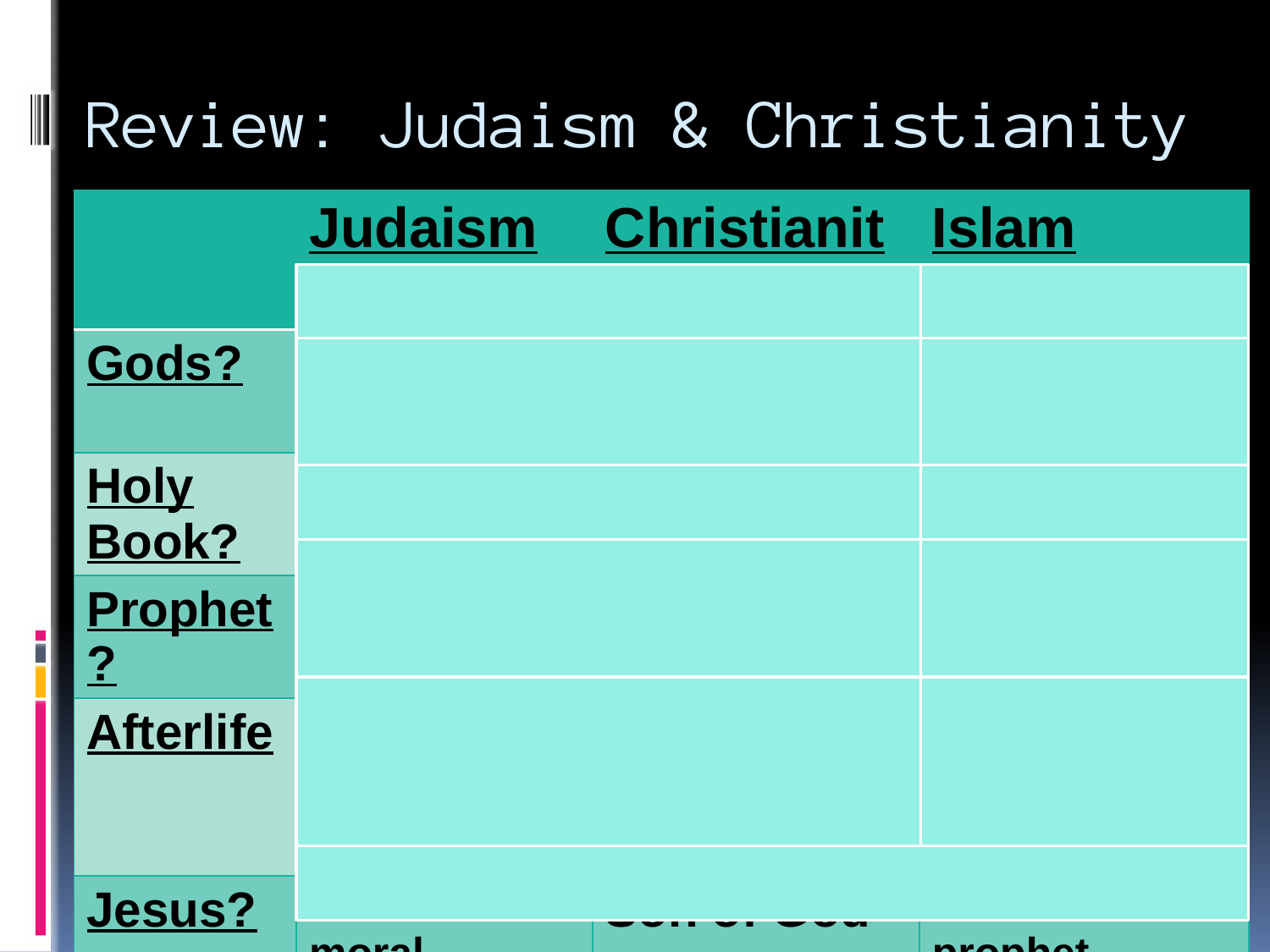

# Review: Judaism & Christianity
|  | Judaism | Christianity | Islam |
| --- | --- | --- | --- |
| Gods? | Monotheism | Monotheism | Monotheism |
| Holy Book? | Torah (Old Testament) | Bible (New Testament) | Qur’an |
| Prophet? | Moses | Jesus | Muhammad |
| Afterlife | Resurrection: 2nd coming | Heaven, Hell, or Purgatory | Paradise or Hell |
| Jesus? | Either a moral teacher or a false prophet | Son of God | 2nd to last prophet (before Muhammad) |
| Ancestor | Abraham | Abraham | Abraham |